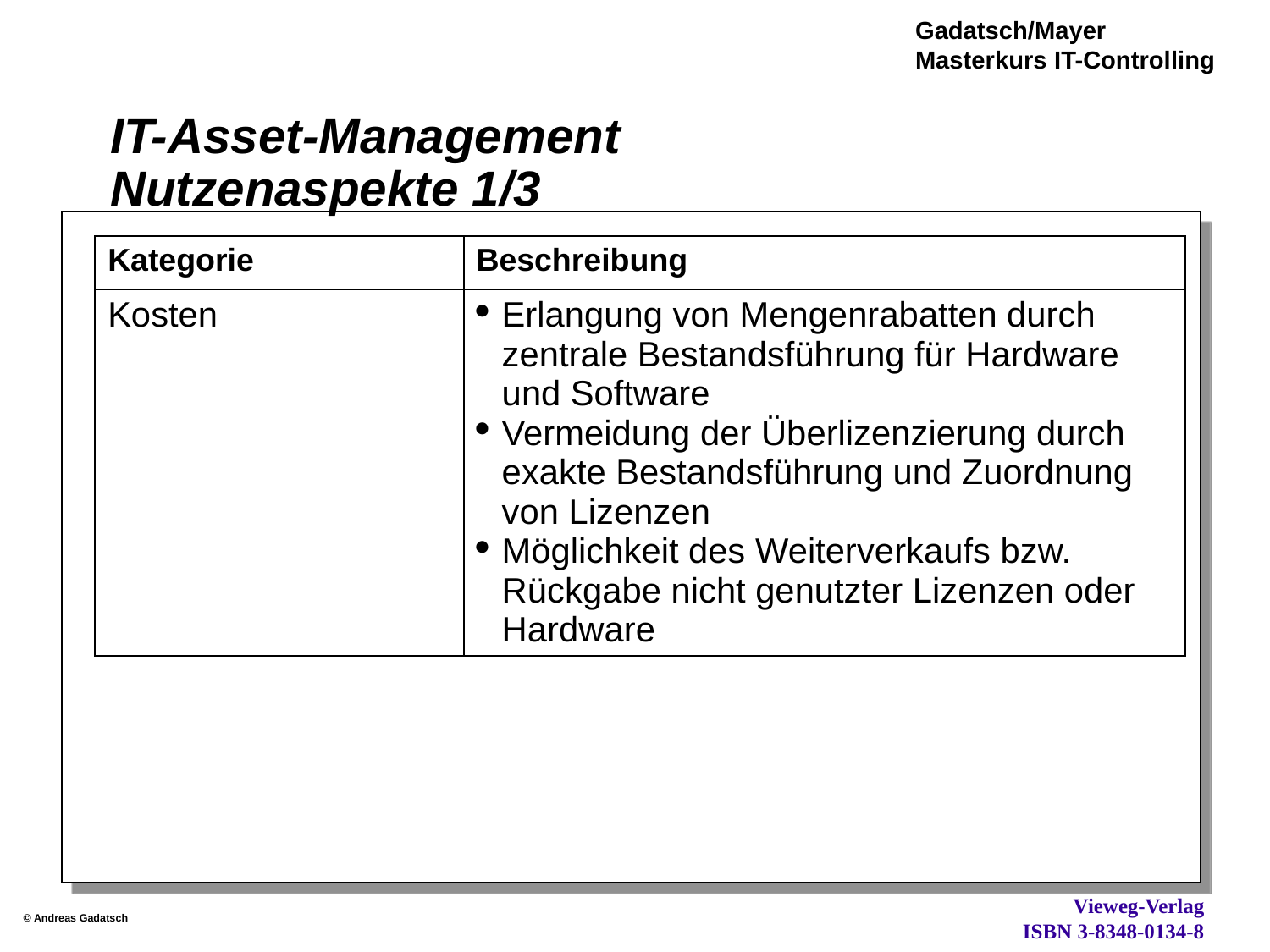

# IT-Asset-Management Nutzenaspekte 1/3
| Kategorie | Beschreibung |
| --- | --- |
| Kosten | Erlangung von Mengenrabatten durch zentrale Bestandsführung für Hardware und Software Vermeidung der Überlizenzierung durch exakte Bestandsführung und Zuordnung von Lizenzen Möglichkeit des Weiterverkaufs bzw. Rückgabe nicht genutzter Lizenzen oder Hardware |